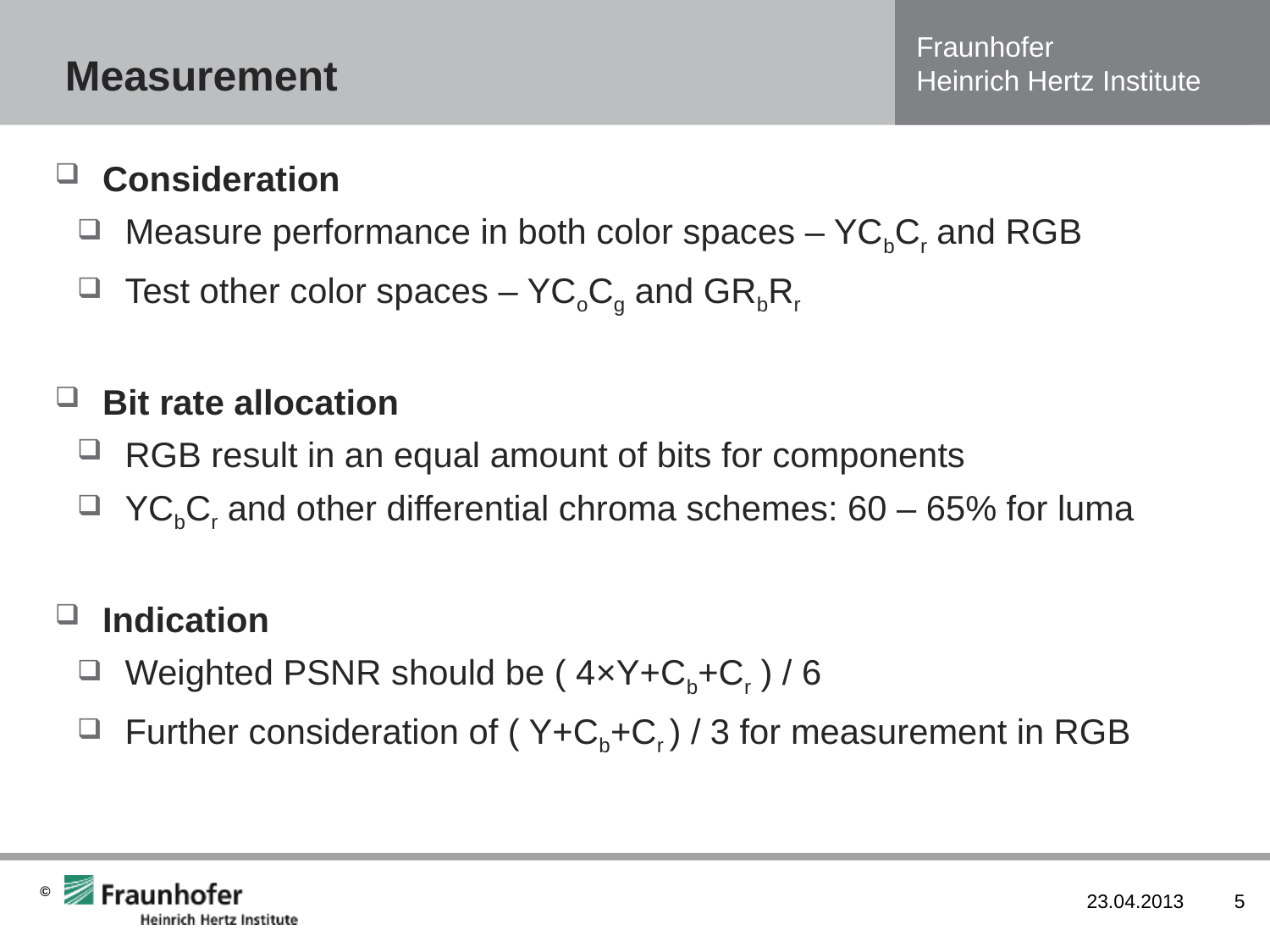

# Measurement
Consideration
Measure performance in both color spaces – YCbCr and RGB
Test other color spaces – YCoCg and GRbRr

Bit rate allocation
RGB result in an equal amount of bits for components
YCbCr and other differential chroma schemes: 60 – 65% for luma

Indication
Weighted PSNR should be ( 4×Y+Cb+Cr ) / 6
Further consideration of ( Y+Cb+Cr ) / 3 for measurement in RGB

23.04.2013
5